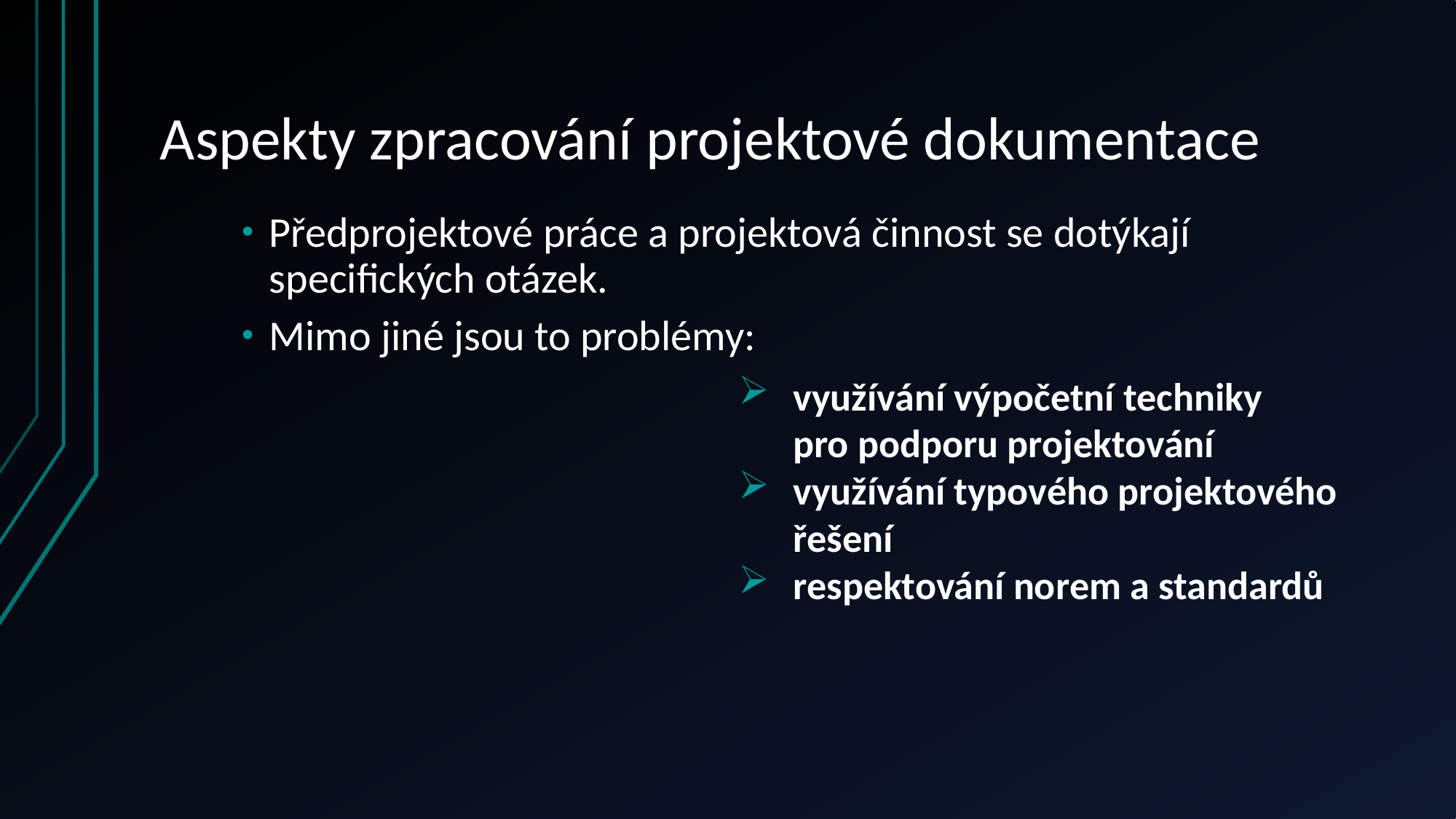

# Aspekty zpracování projektové dokumentace
Předprojektové práce a projektová činnost se dotýkají specifických otázek.
Mimo jiné jsou to problémy:

využívání výpočetní techniky
pro podporu projektování
využívání typového projektového řešení
respektování norem a standardů